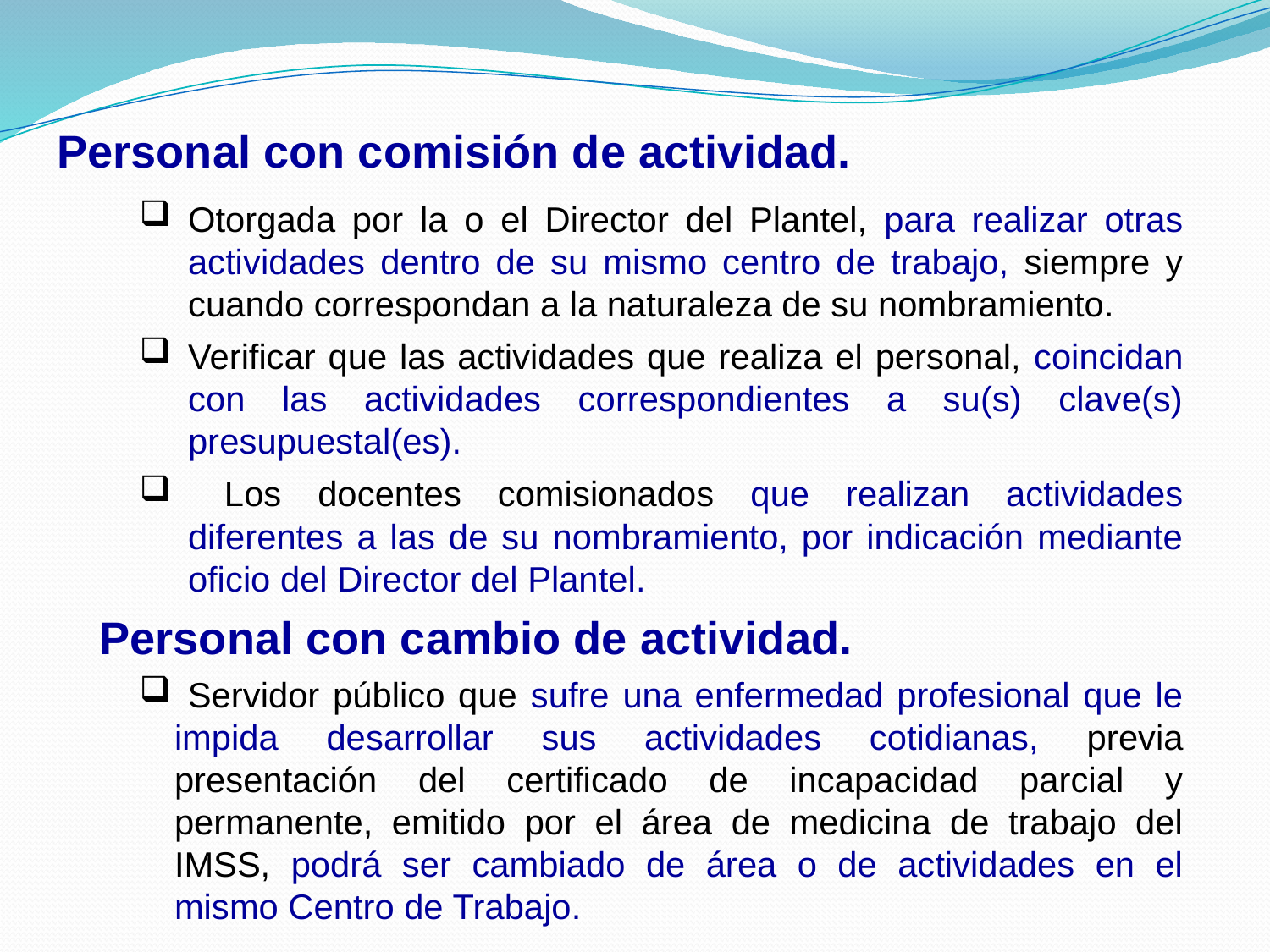

Personal con comisión de actividad.
Otorgada por la o el Director del Plantel, para realizar otras actividades dentro de su mismo centro de trabajo, siempre y cuando correspondan a la naturaleza de su nombramiento.
Verificar que las actividades que realiza el personal, coincidan con las actividades correspondientes a su(s) clave(s) presupuestal(es).
 Los docentes comisionados que realizan actividades diferentes a las de su nombramiento, por indicación mediante oficio del Director del Plantel.
 Personal con cambio de actividad.
 Servidor público que sufre una enfermedad profesional que le impida desarrollar sus actividades cotidianas, previa presentación del certificado de incapacidad parcial y permanente, emitido por el área de medicina de trabajo del IMSS, podrá ser cambiado de área o de actividades en el mismo Centro de Trabajo.